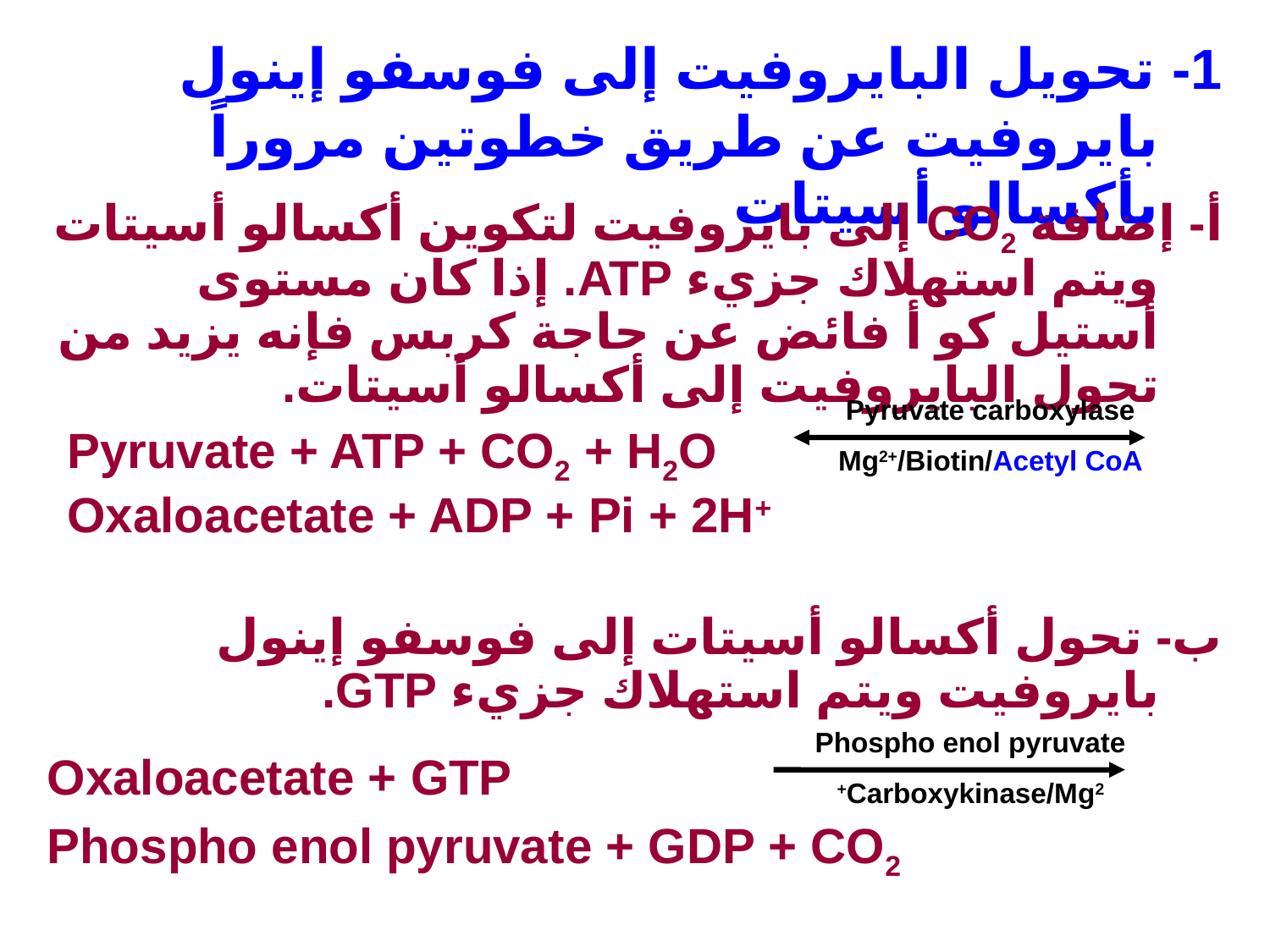

1- تحويل البايروفيت إلى فوسفو إينول بايروفيت عن طريق خطوتين مروراً بأكسالو أسيتات
أ- إضافة CO2 إلى بايروفيت لتكوين أكسالو أسيتات ويتم استهلاك جزيء ATP. إذا كان مستوى أستيل كو أ فائض عن حاجة كربس فإنه يزيد من تحول البايروفيت إلى أكسالو أسيتات.
Pyruvate carboxylase

Mg2+/Biotin/Acetyl CoA
Pyruvate + ATP + CO2 + H2O
Oxaloacetate + ADP + Pi + 2H+

ب- تحول أكسالو أسيتات إلى فوسفو إينول بايروفيت ويتم استهلاك جزيء GTP.
Phospho enol pyruvate

Carboxykinase/Mg2+
Oxaloacetate + GTP
Phospho enol pyruvate + GDP + CO2